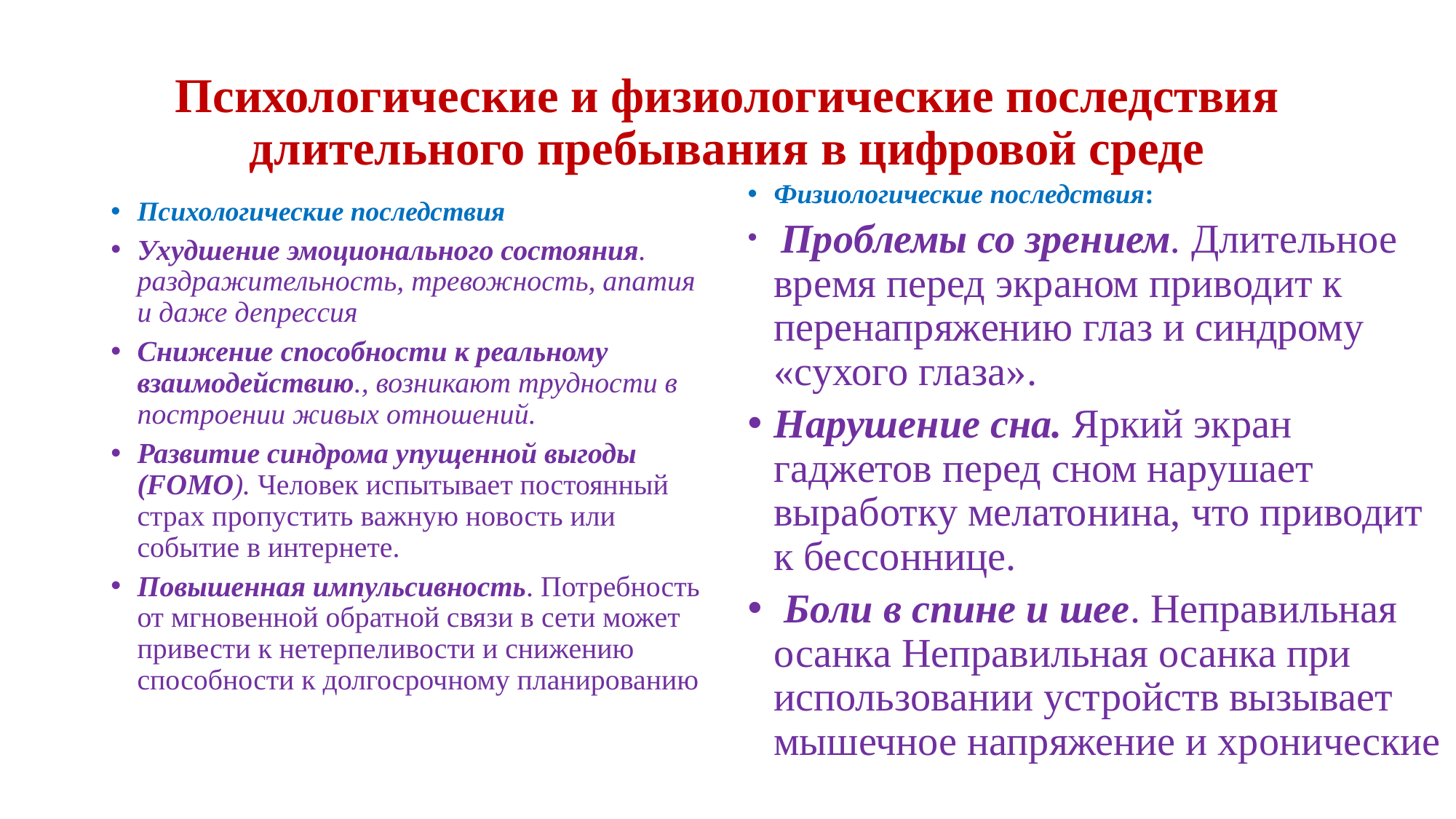

# Психологические и физиологические последствия длительного пребывания в цифровой среде

Психологические последствия
Ухудшение эмоционального состояния. раздражительность, тревожность, апатия и даже депрессия
Снижение способности к реальному взаимодействию., возникают трудности в построении живых отношений.
Развитие синдрома упущенной выгоды (FOMO). Человек испытывает постоянный страх пропустить важную новость или событие в интернете.
Повышенная импульсивность. Потребность от мгновенной обратной связи в сети может привести к нетерпеливости и снижению способности к долгосрочному планированию

Физиологические последствия:
 Проблемы со зрением. Длительное время перед экраном приводит к перенапряжению глаз и синдрому «сухого глаза».
Нарушение сна. Яркий экран гаджетов перед сном нарушает выработку мелатонина, что приводит к бессоннице.
 Боли в спине и шее. Неправильная осанка Неправильная осанка при использовании устройств вызывает мышечное напряжение и хронические